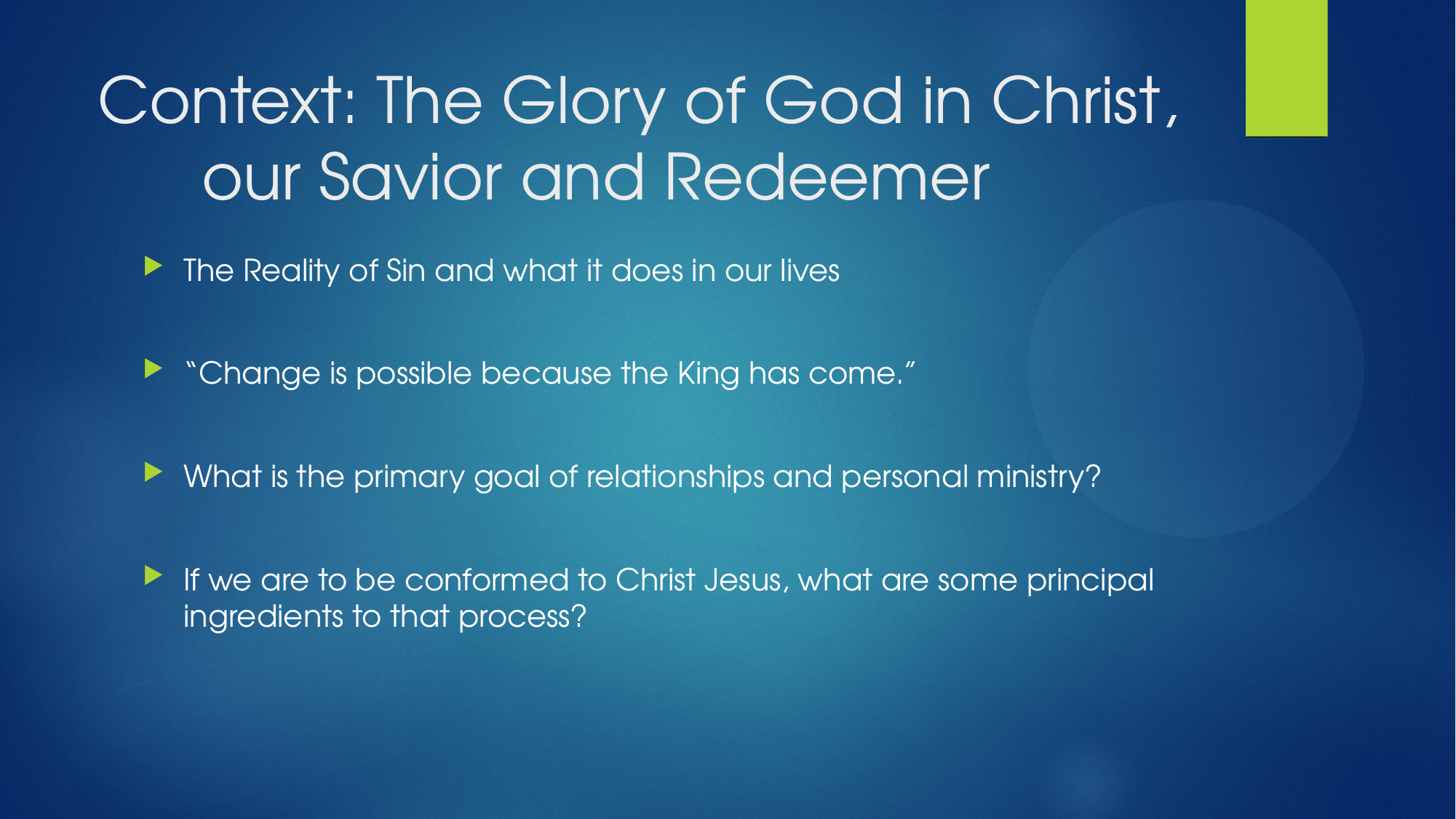

# Context: The Glory of God in Christ, our Savior and Redeemer
The Reality of Sin and what it does in our lives

“Change is possible because the King has come.”

What is the primary goal of relationships and personal ministry?

If we are to be conformed to Christ Jesus, what are some principal ingredients to that process?